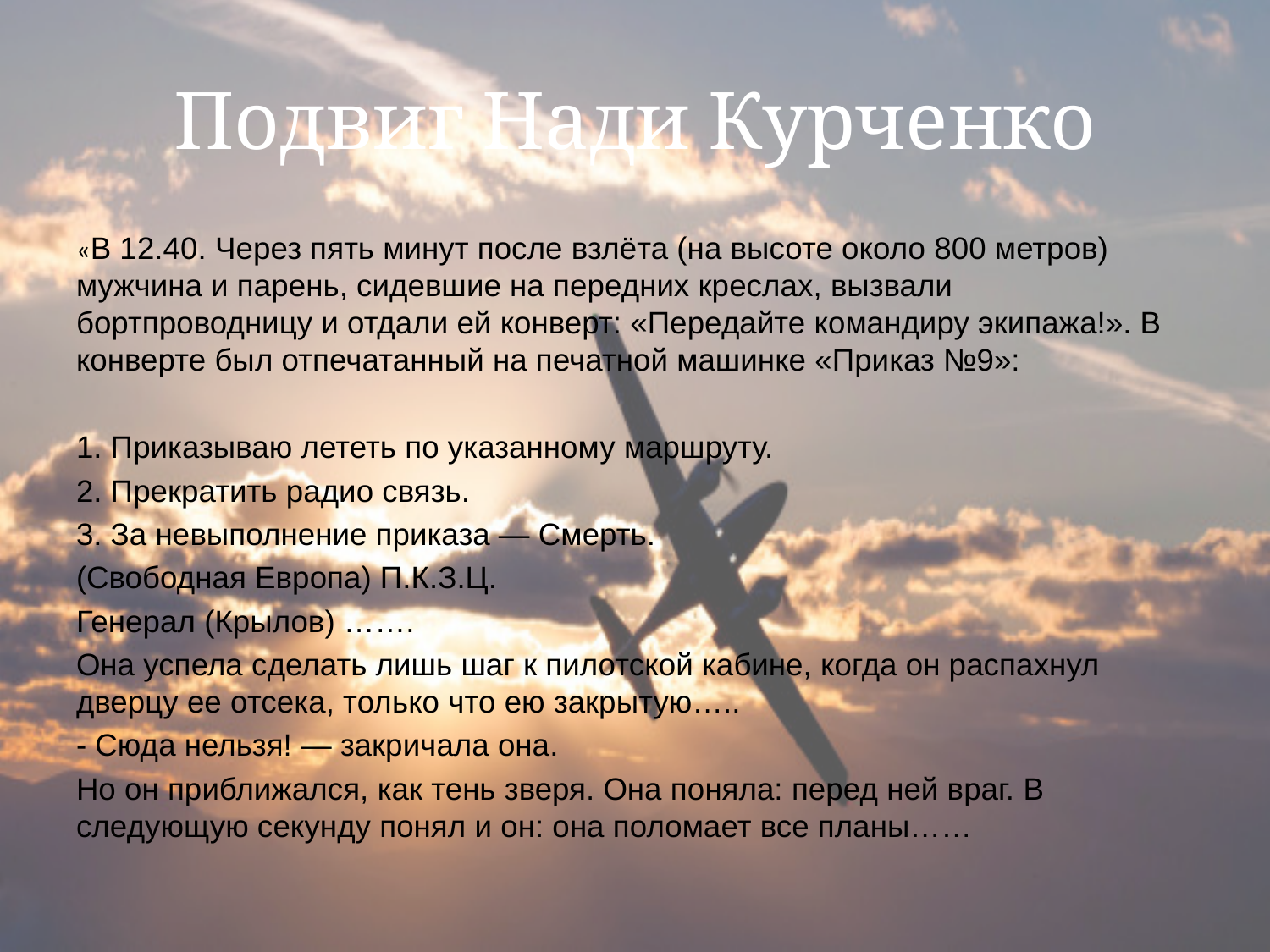

# Подвиг Нади Курченко
«В 12.40. Через пять минут после взлёта (на высоте около 800 метров) мужчина и парень, сидевшие на передних креслах, вызвали бортпроводницу и отдали ей конверт: «Передайте командиру экипажа!». В конверте был отпечатанный на печатной машинке «Приказ №9»:

1. Приказываю лететь по указанному маршруту.
2. Прекратить радио связь.
3. За невыполнение приказа — Смерть.
(Свободная Европа) П.К.З.Ц.
Генерал (Крылов) …….
Она успела сделать лишь шаг к пилотской кабине, когда он распахнул дверцу ее отсека, только что ею закрытую…..
- Сюда нельзя! — закричала она.
Но он приближался, как тень зверя. Она поняла: перед ней враг. В следующую секунду понял и он: она поломает все планы……